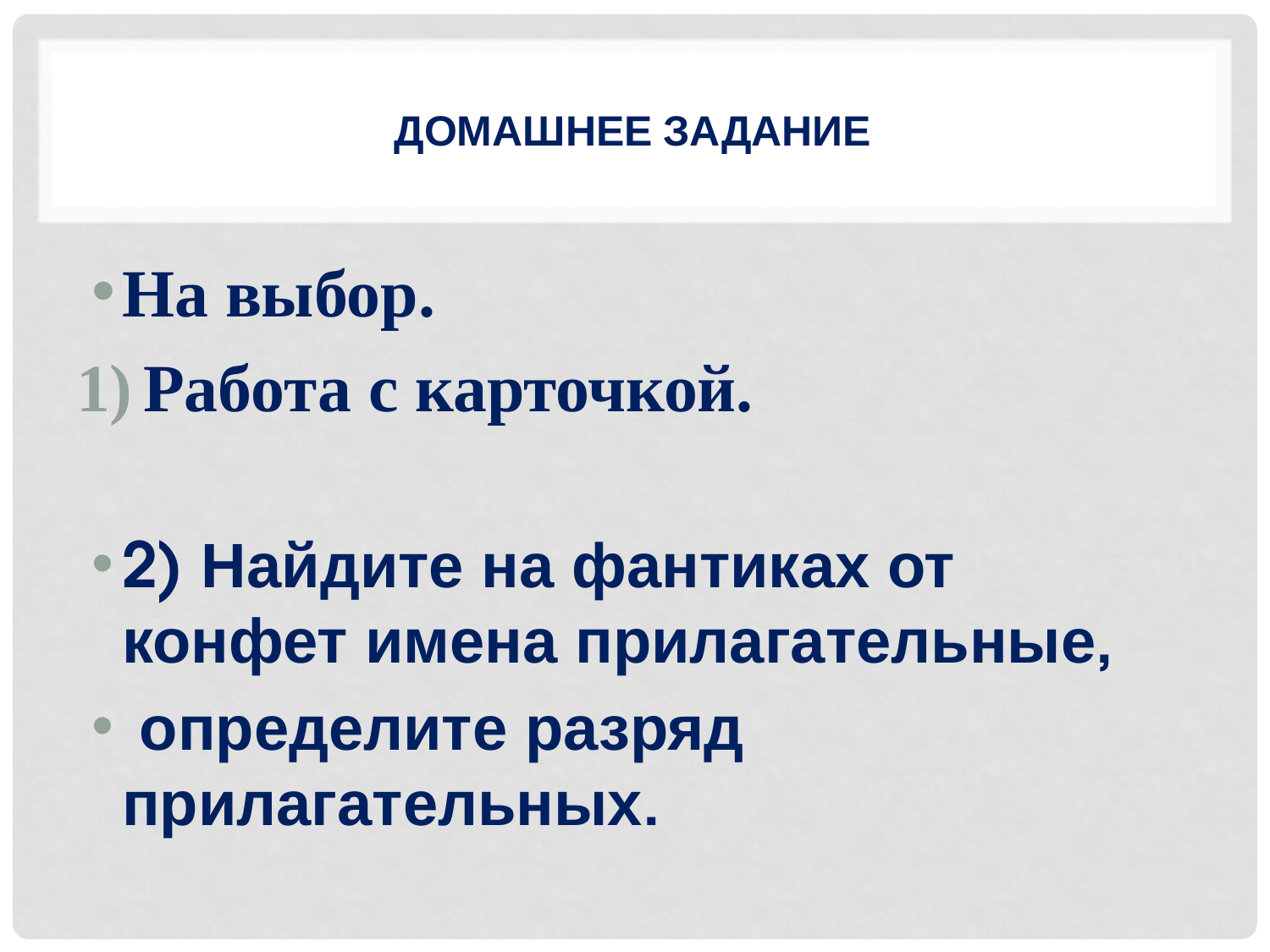

# Домашнее задание
На выбор.
 Работа с карточкой.

2) Найдите на фантиках от конфет имена прилагательные,
 определите разряд прилагательных.